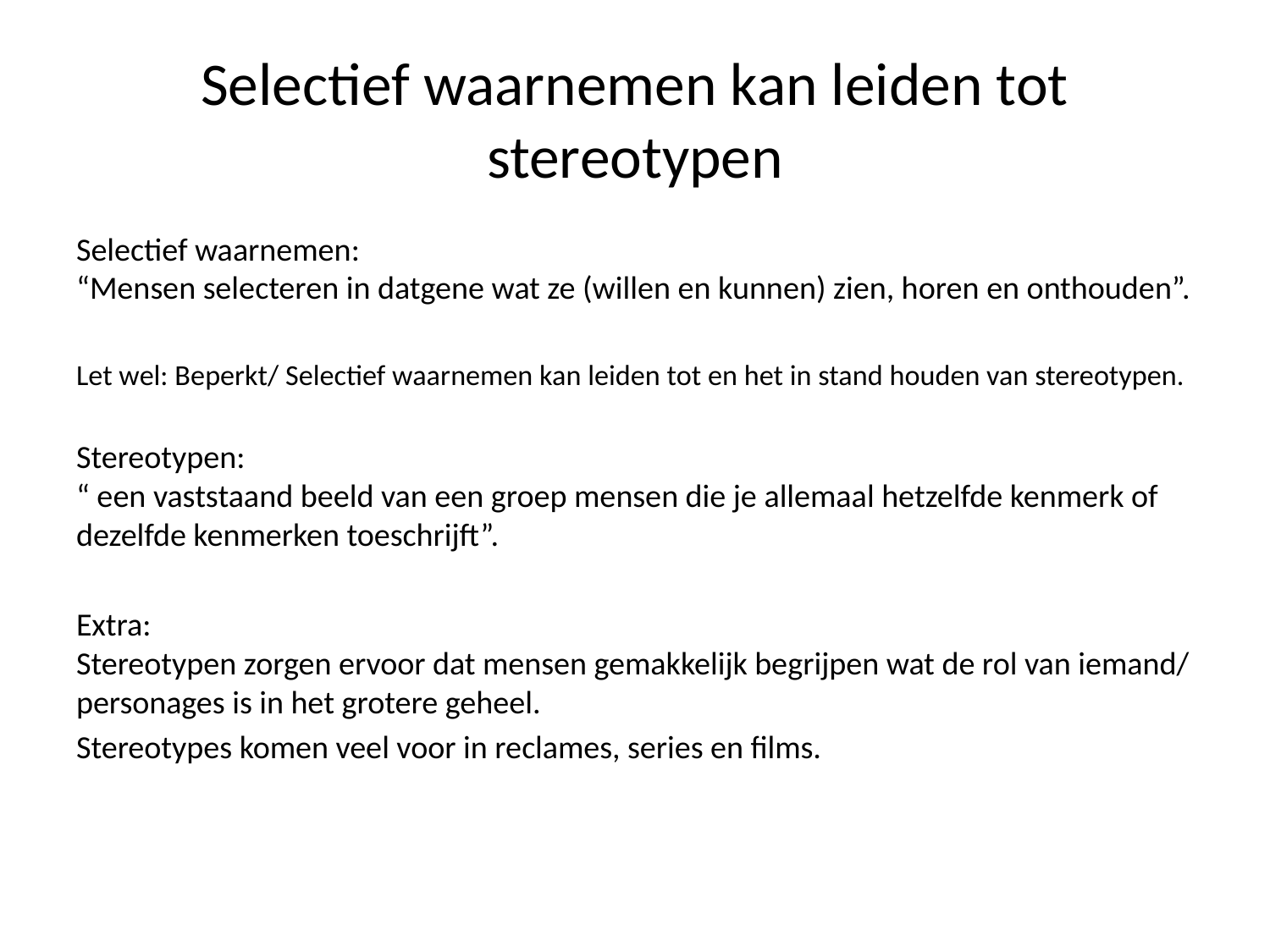

# Selectief waarnemen kan leiden tot stereotypen
Selectief waarnemen:
“Mensen selecteren in datgene wat ze (willen en kunnen) zien, horen en onthouden”.

Let wel: Beperkt/ Selectief waarnemen kan leiden tot en het in stand houden van stereotypen.
Stereotypen:
“ een vaststaand beeld van een groep mensen die je allemaal hetzelfde kenmerk of dezelfde kenmerken toeschrijft”.

Extra:
Stereotypen zorgen ervoor dat mensen gemakkelijk begrijpen wat de rol van iemand/ personages is in het grotere geheel.
Stereotypes komen veel voor in reclames, series en films.